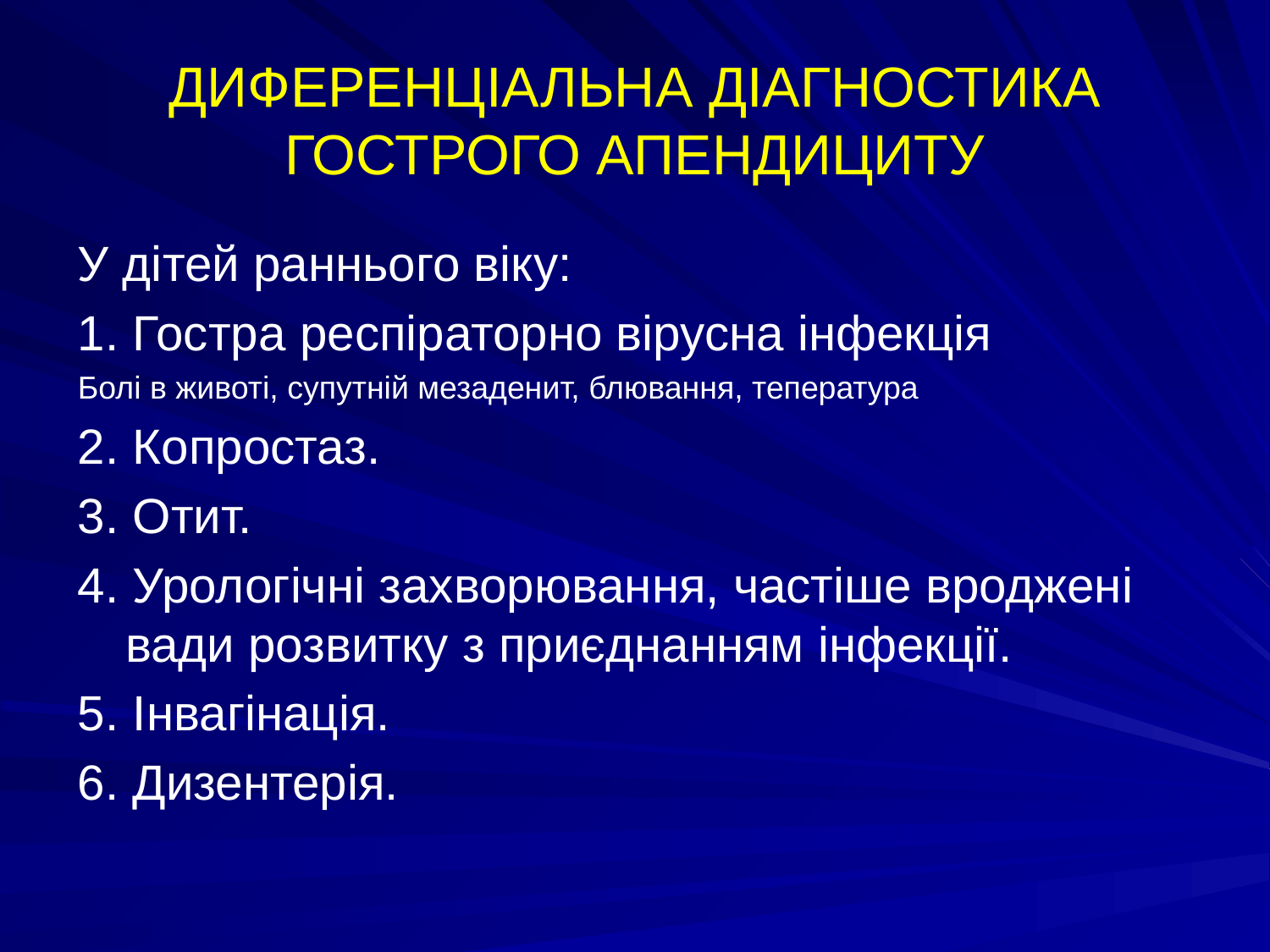

ДИФЕРЕНЦІАЛЬНА ДІАГНОСТИКА ГОСТРОГО АПЕНДИЦИТУ
У дітей раннього віку:
1. Гостра респіраторно вірусна інфекція
Болі в животі, супутній мезаденит, блювання, тепература
2. Копростаз.
3. Отит.
4. Урологічні захворювання, частіше вроджені вади розвитку з приєднанням інфекції.
5. Інвагінація.
6. Дизентерія.